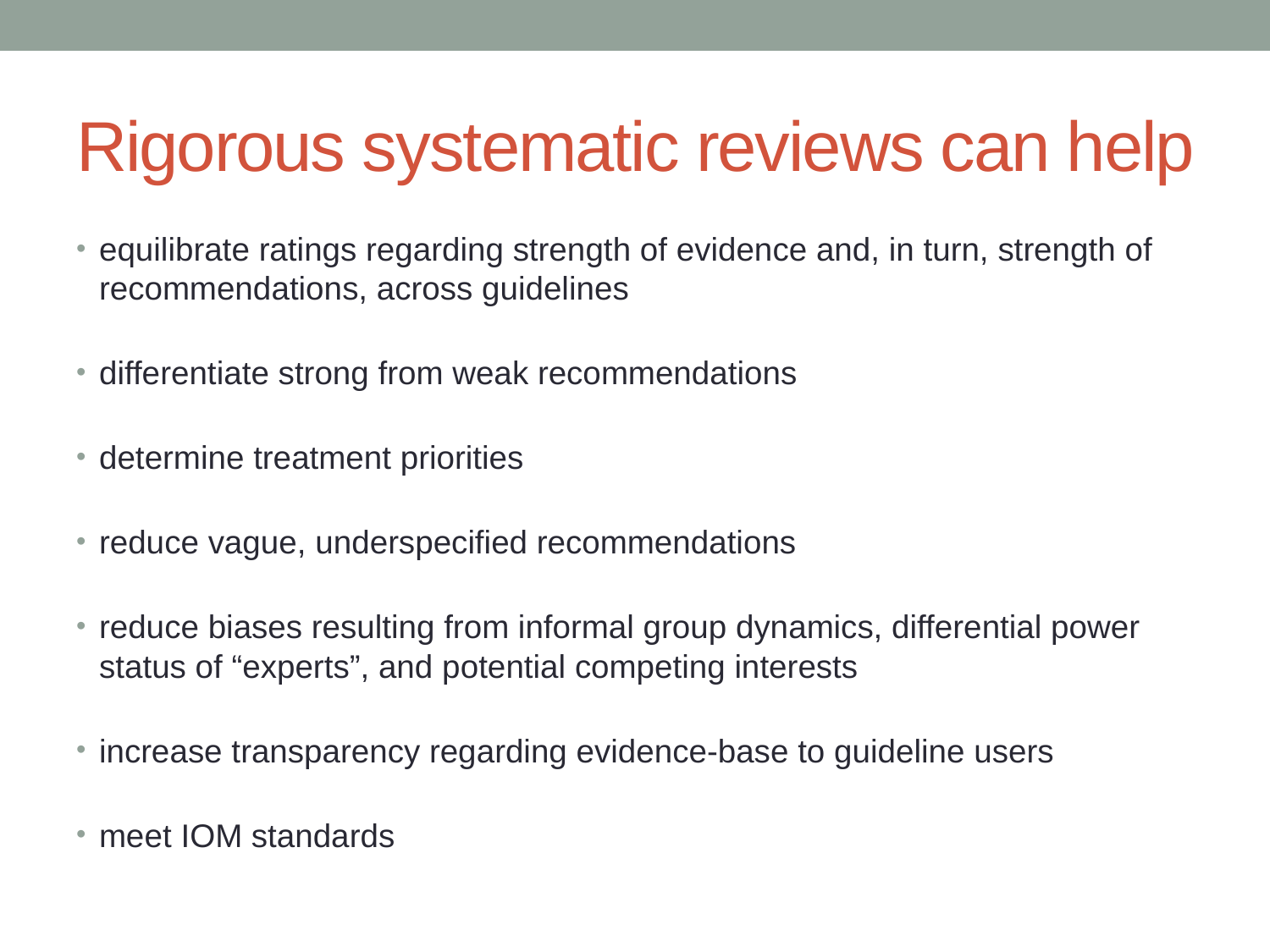

# Rigorous systematic reviews can help
equilibrate ratings regarding strength of evidence and, in turn, strength of recommendations, across guidelines
differentiate strong from weak recommendations
determine treatment priorities
reduce vague, underspecified recommendations
reduce biases resulting from informal group dynamics, differential power status of “experts”, and potential competing interests
increase transparency regarding evidence-base to guideline users
meet IOM standards